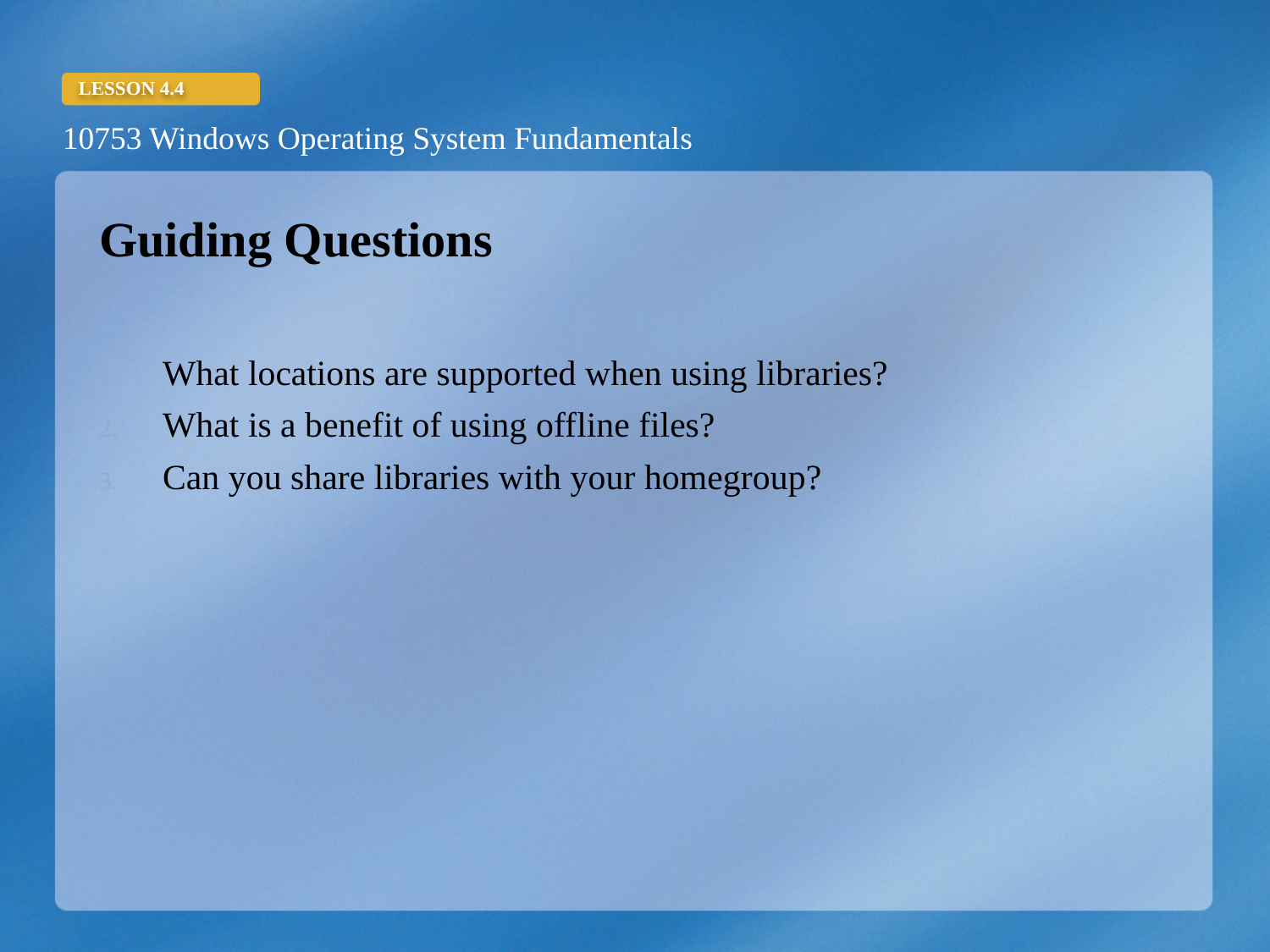

Guiding Questions

What locations are supported when using libraries?
What is a benefit of using offline files?
Can you share libraries with your homegroup?